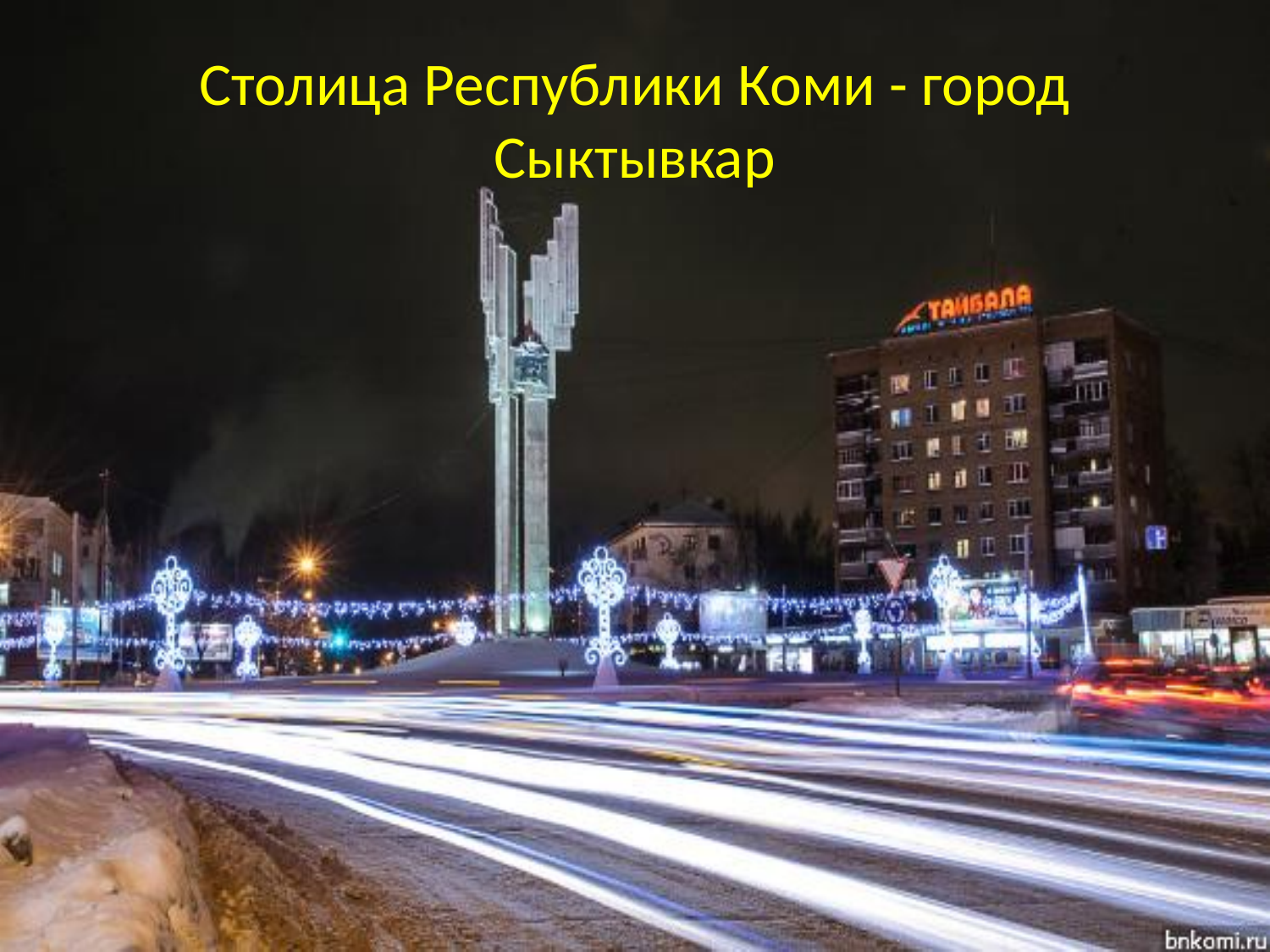

# Столица Республики Коми - город Сыктывкар